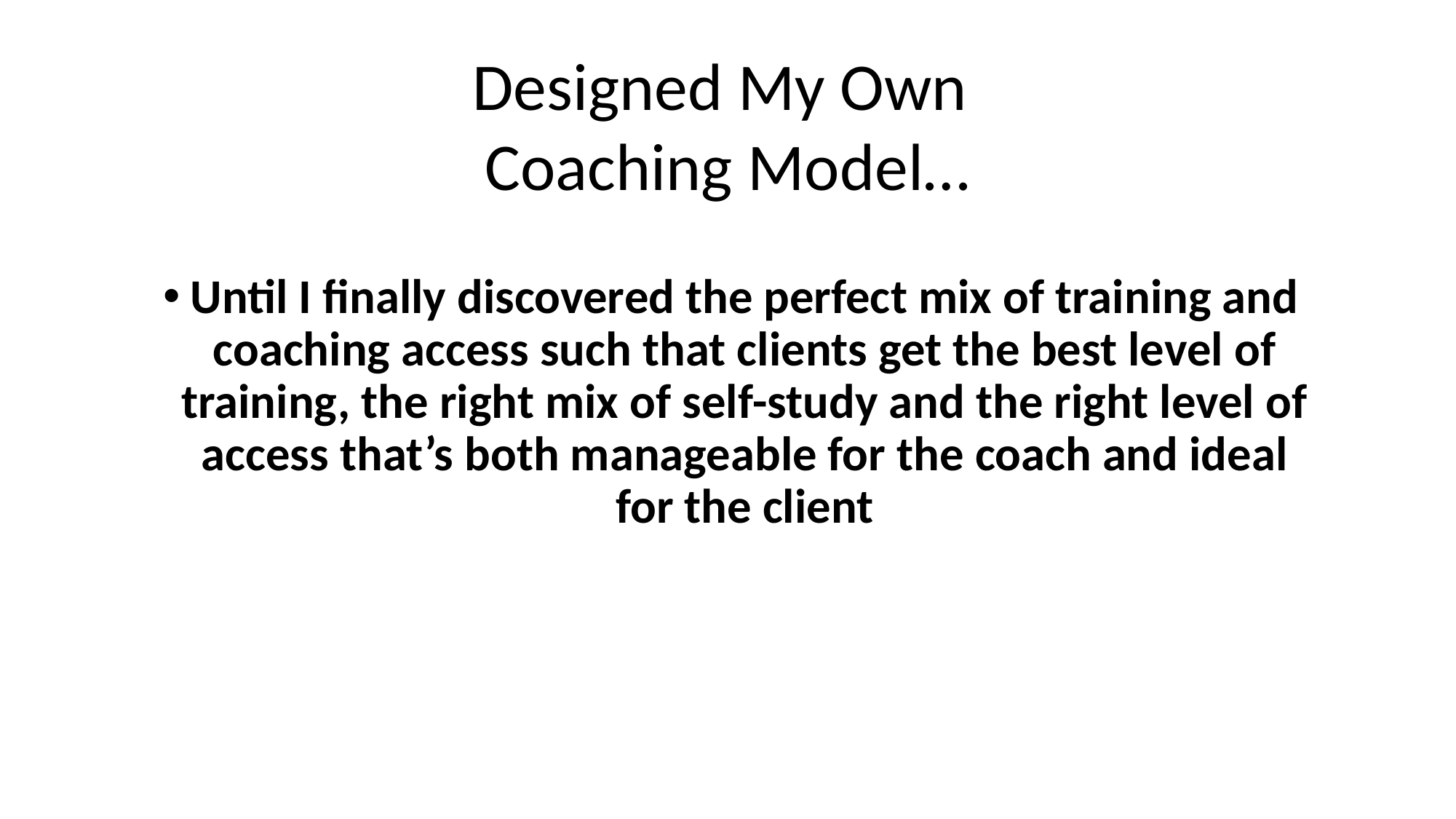

# Designed My Own Coaching Model…
Until I finally discovered the perfect mix of training and coaching access such that clients get the best level of training, the right mix of self-study and the right level of access that’s both manageable for the coach and ideal for the client